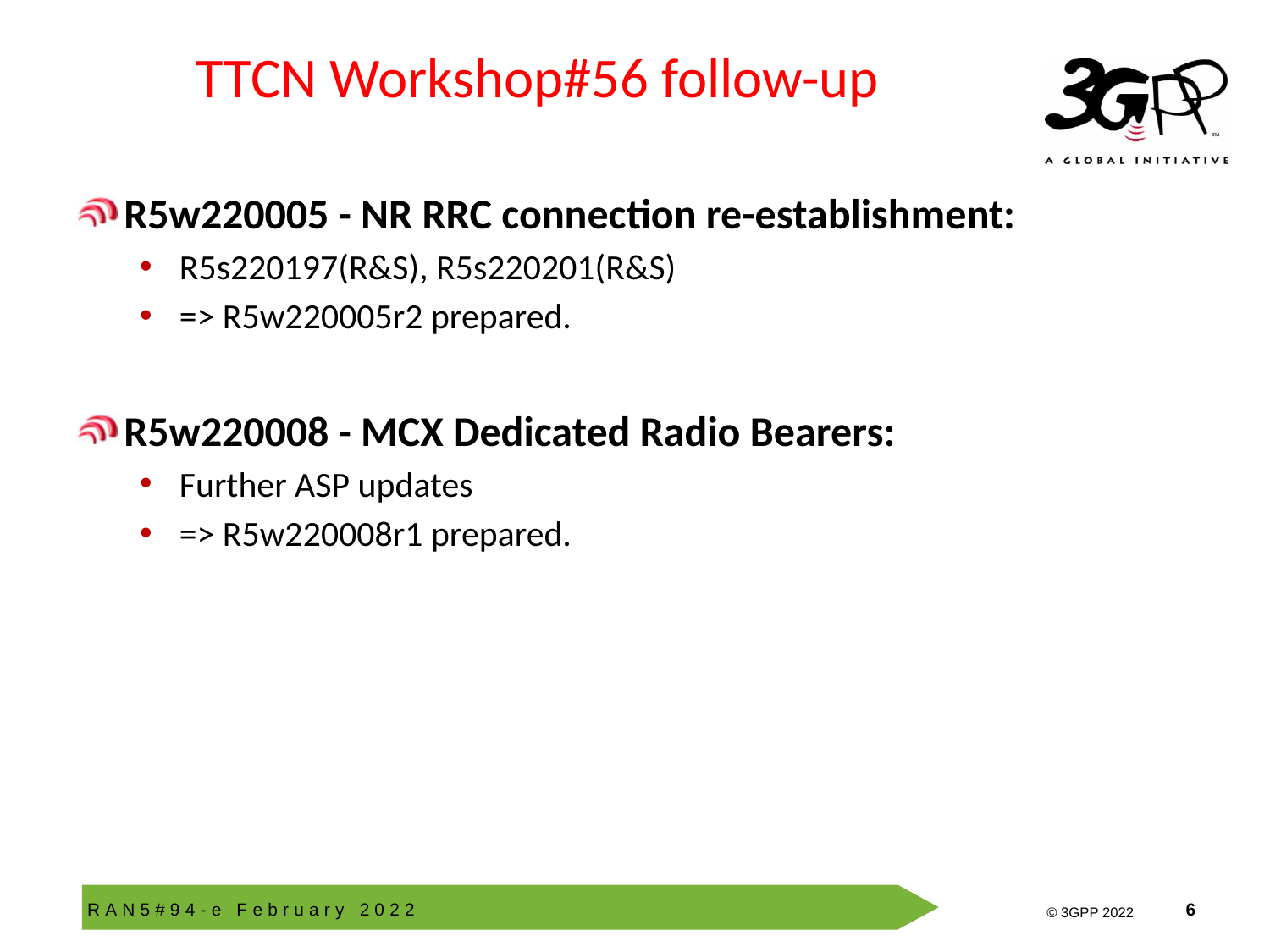

# TTCN Workshop#56 follow-up
R5w220005 - NR RRC connection re-establishment:
R5s220197(R&S), R5s220201(R&S)
=> R5w220005r2 prepared.

R5w220008 - MCX Dedicated Radio Bearers:
Further ASP updates
=> R5w220008r1 prepared.